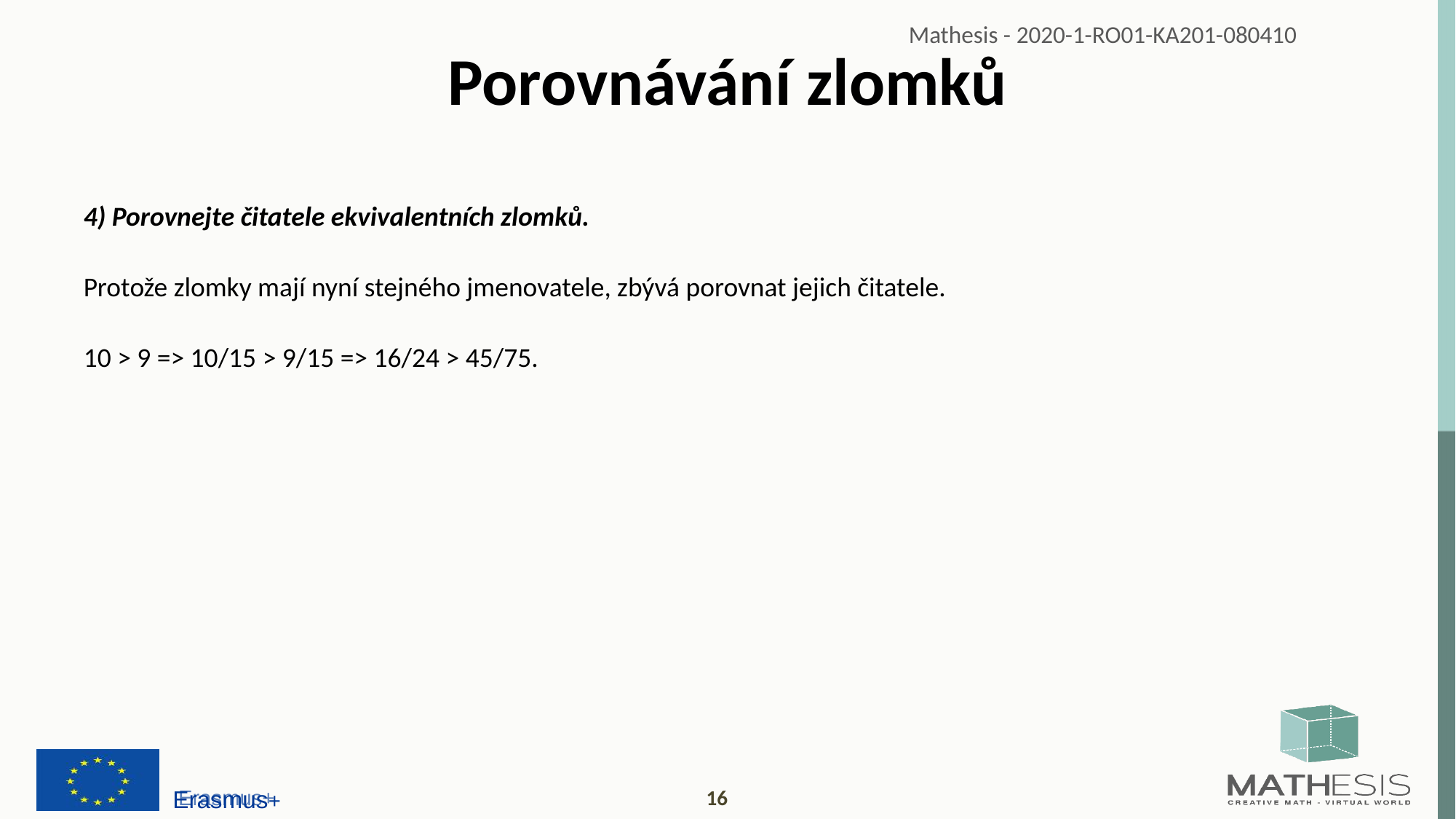

# Porovnávání zlomků
4) Porovnejte čitatele ekvivalentních zlomků.
Protože zlomky mají nyní stejného jmenovatele, zbývá porovnat jejich čitatele.
10 > 9 => 10/15 > 9/15 => 16/24 > 45/75.